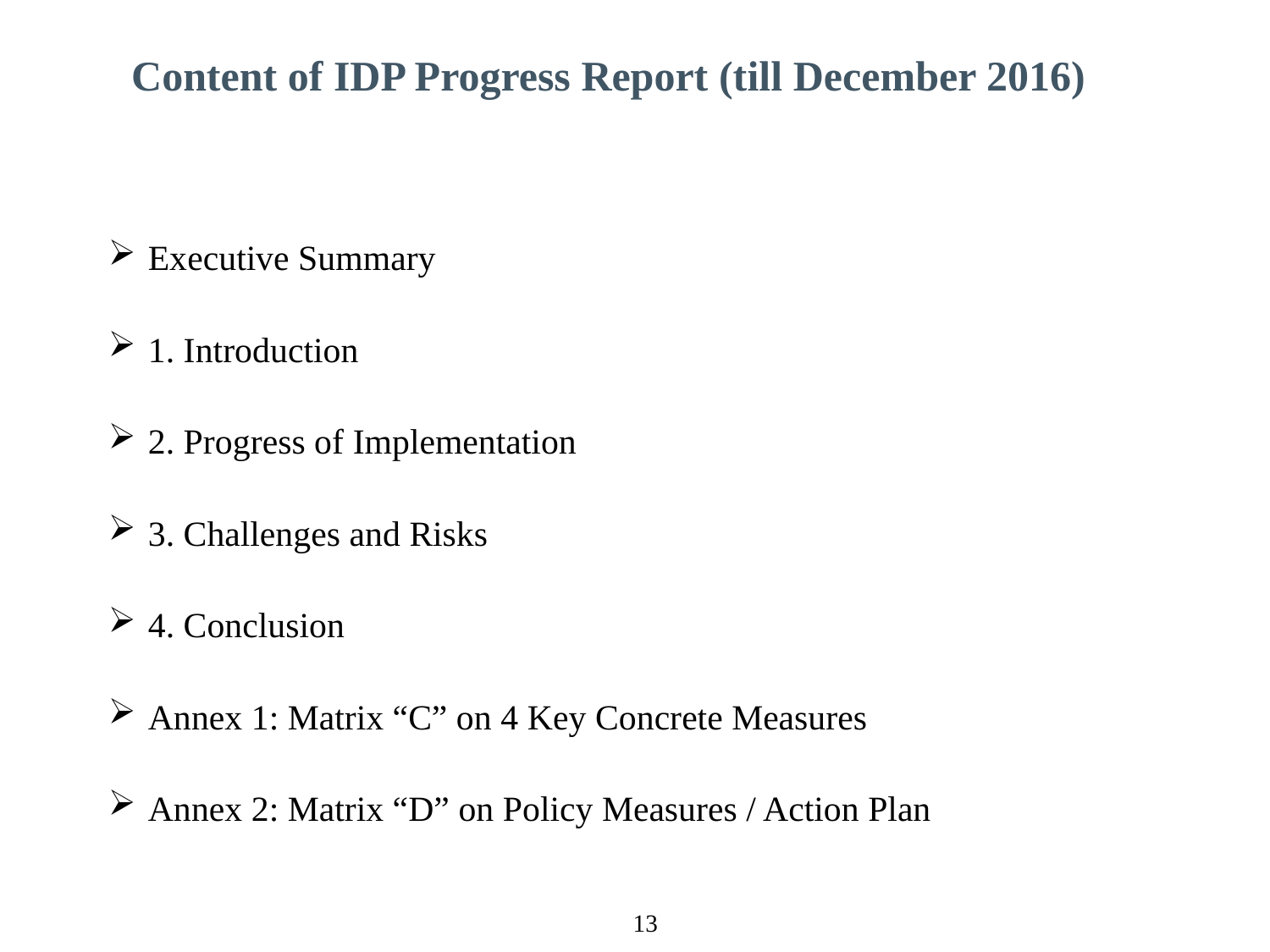

# Content of IDP Progress Report (till December 2016)
Executive Summary
1. Introduction
2. Progress of Implementation
3. Challenges and Risks
4. Conclusion
Annex 1: Matrix “C” on 4 Key Concrete Measures
Annex 2: Matrix “D” on Policy Measures / Action Plan
13